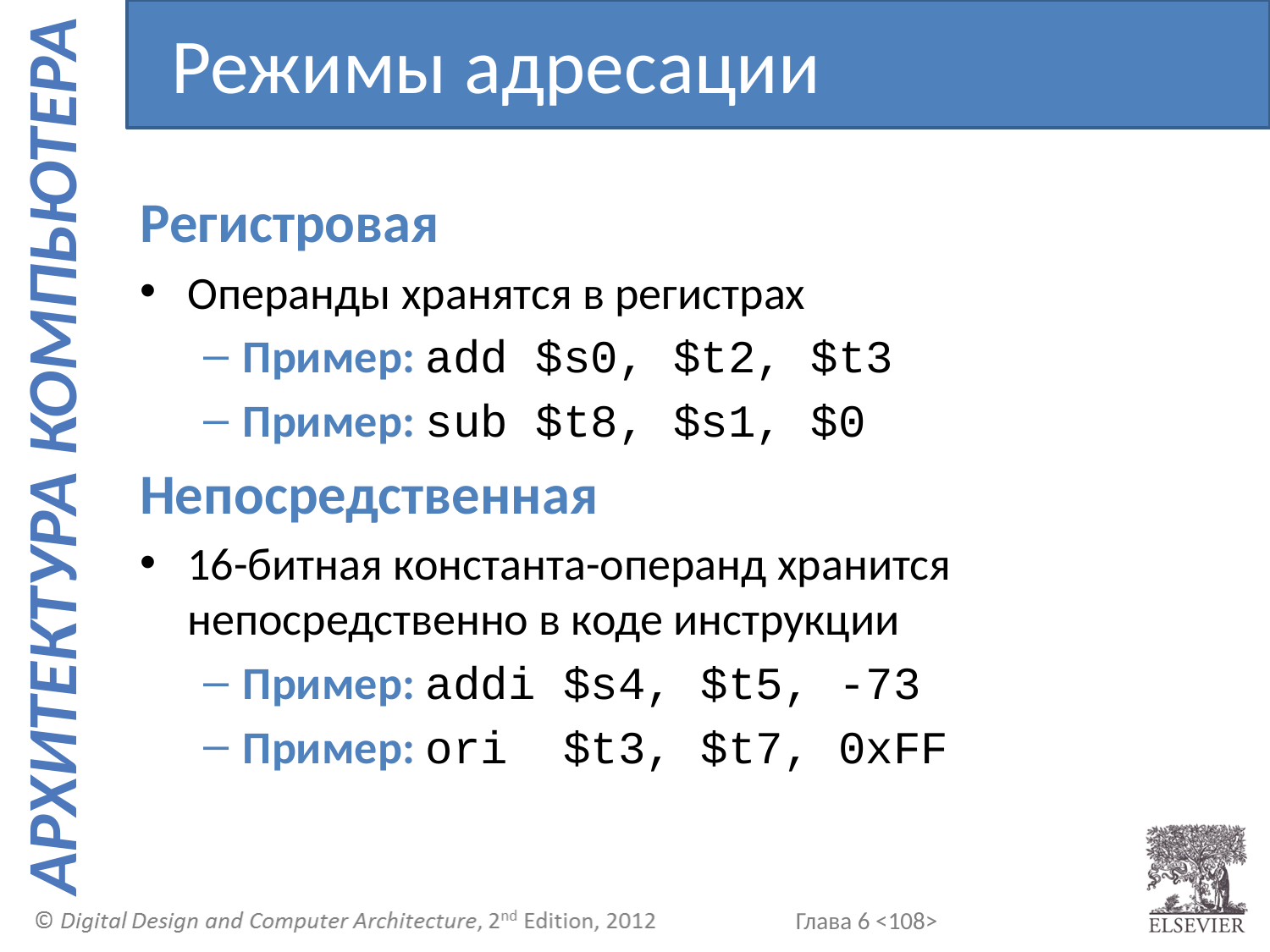

Режимы адресации

Регистровая
Операнды хранятся в регистрах
Пример: add $s0, $t2, $t3
Пример: sub $t8, $s1, $0
Непосредственная
16-битная константа-операнд хранится непосредственно в коде инструкции
Пример: addi $s4, $t5, -73
Пример: ori  $t3, $t7, 0xFF